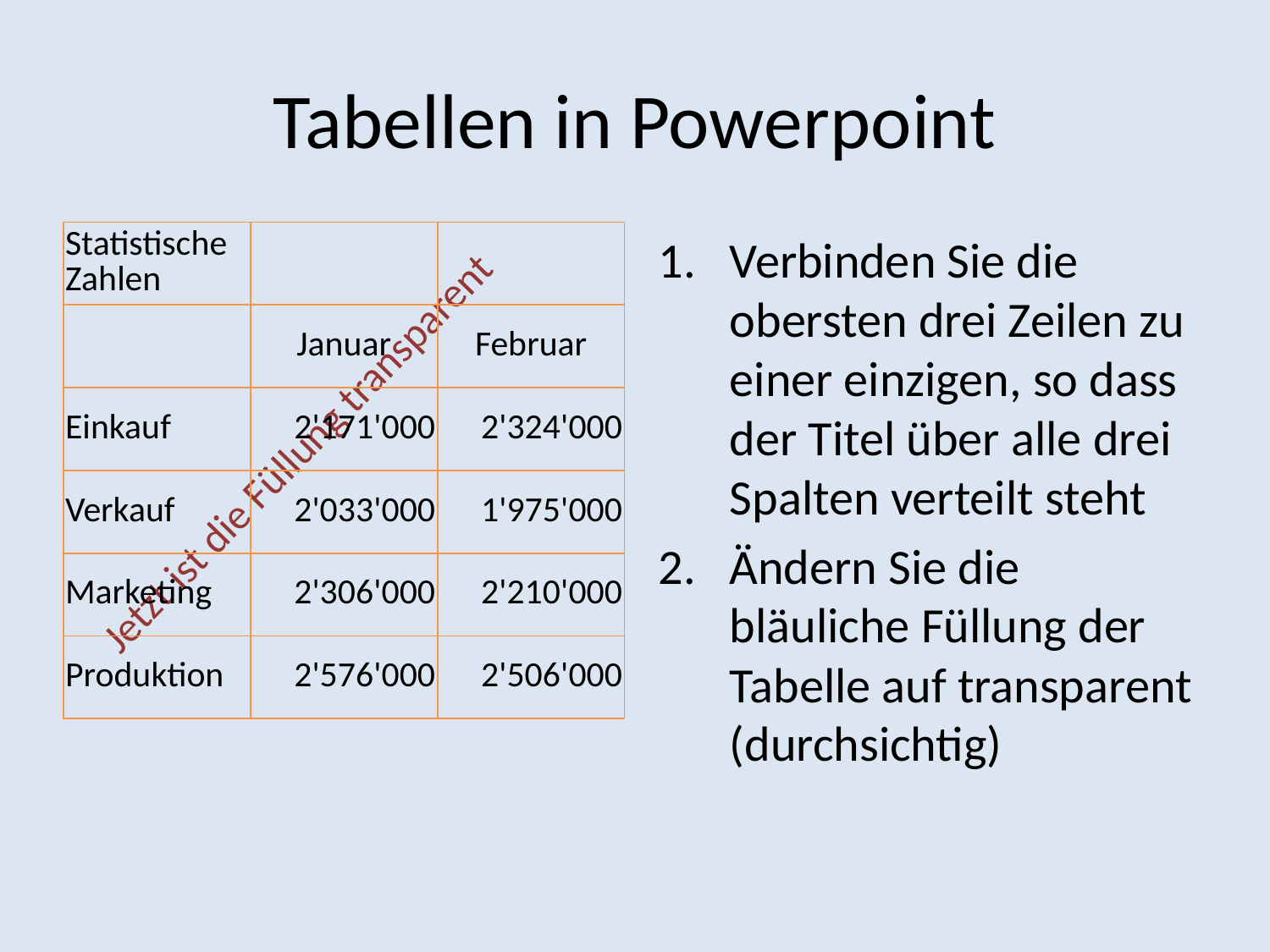

# Tabellen in Powerpoint
| Statistische Zahlen |  |  |
| --- | --- | --- |
|  | Januar | Februar |
| Einkauf | 2'171'000 | 2'324'000 |
| Verkauf | 2'033'000 | 1'975'000 |
| Marketing | 2'306'000 | 2'210'000 |
| Produktion | 2'576'000 | 2'506'000 |
Verbinden Sie die obersten drei Zeilen zu einer einzigen, so dass der Titel über alle drei Spalten verteilt steht
Ändern Sie die bläuliche Füllung der Tabelle auf transparent (durchsichtig)
Jetzt ist die Füllung transparent